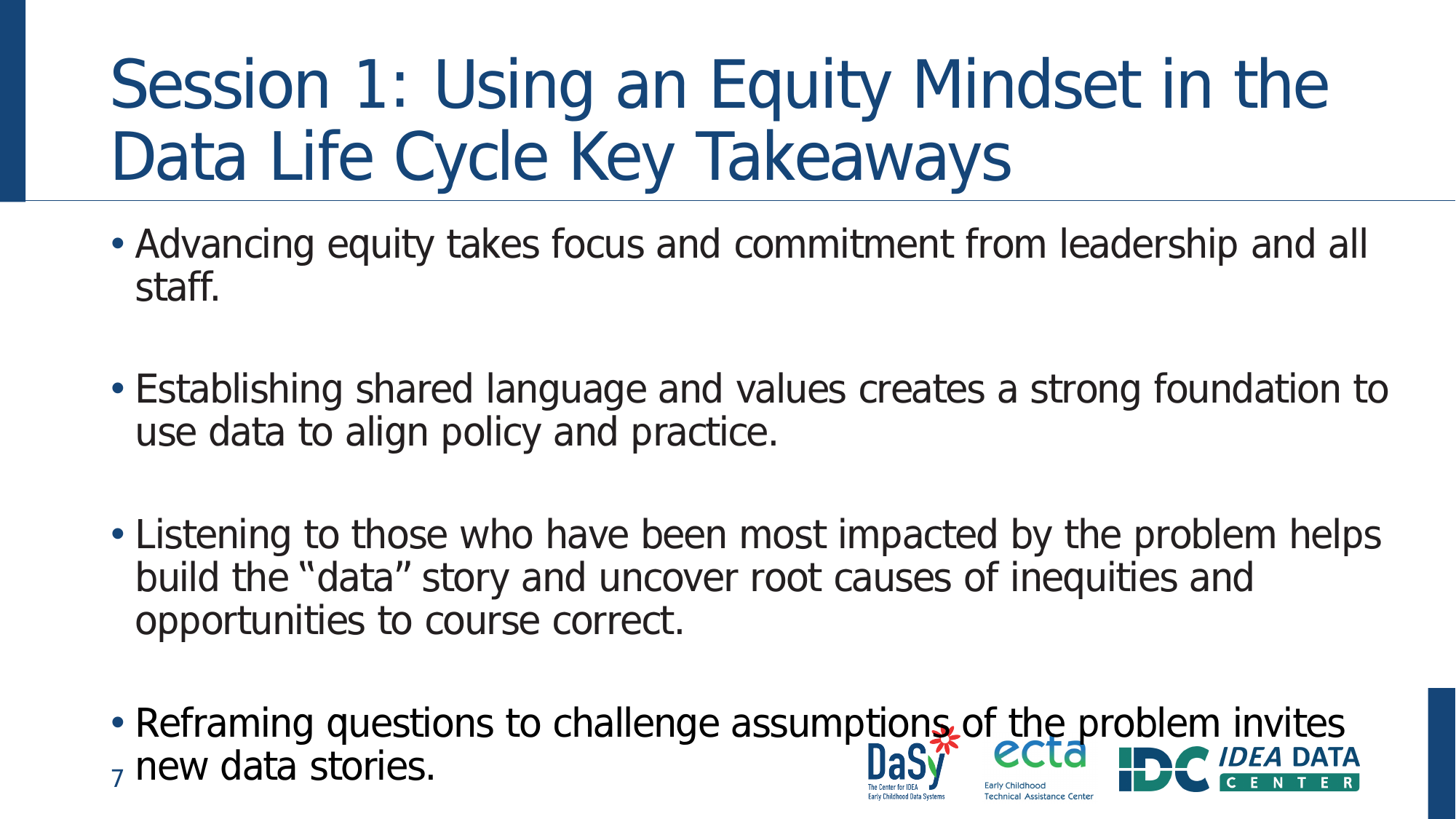

# Session 1: Using an Equity Mindset in the Data Life Cycle Key Takeaways
Advancing equity takes focus and commitment from leadership and all staff.
Establishing shared language and values creates a strong foundation to use data to align policy and practice.
Listening to those who have been most impacted by the problem helps build the “data” story and uncover root causes of inequities and opportunities to course correct.
Reframing questions to challenge assumptions of the problem invites new data stories.